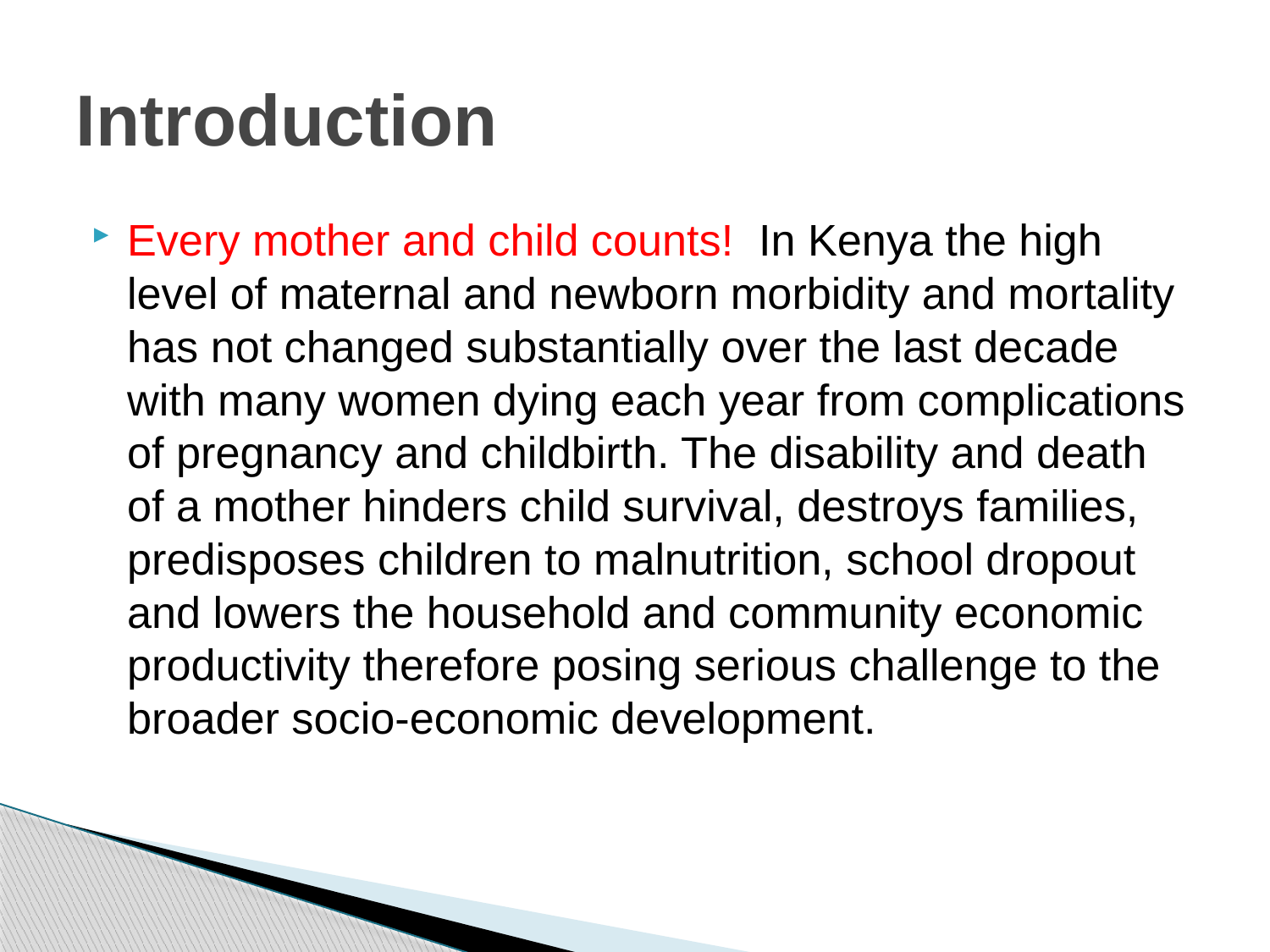

# Introduction
Every mother and child counts!  In Kenya the high level of maternal and newborn morbidity and mortality has not changed substantially over the last decade with many women dying each year from complications of pregnancy and childbirth. The disability and death of a mother hinders child survival, destroys families, predisposes children to malnutrition, school dropout and lowers the household and community economic productivity therefore posing serious challenge to the broader socio-economic development.